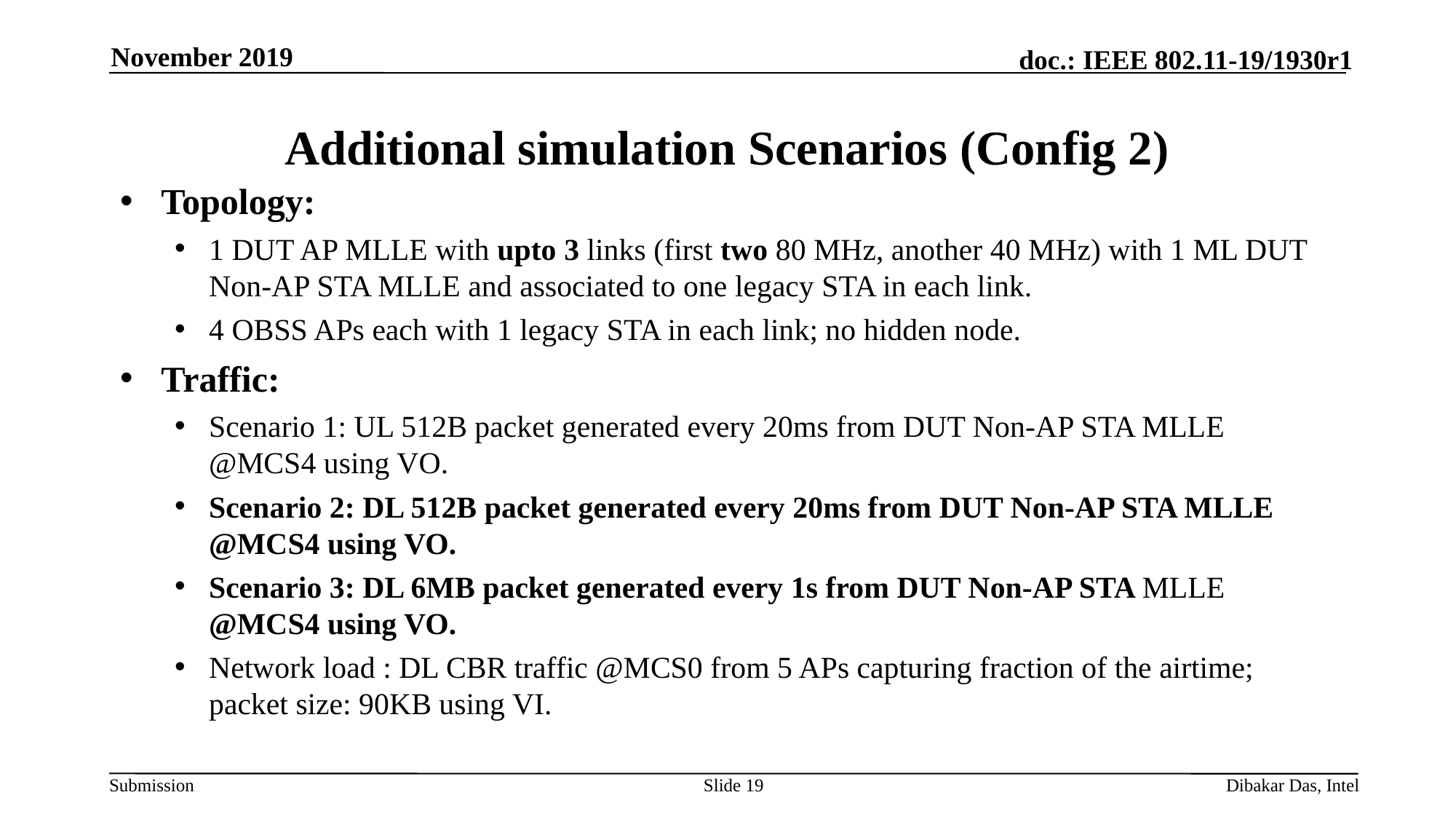

November 2019
# Additional simulation Scenarios (Config 2)
Topology:
1 DUT AP MLLE with upto 3 links (first two 80 MHz, another 40 MHz) with 1 ML DUT Non-AP STA MLLE and associated to one legacy STA in each link.
4 OBSS APs each with 1 legacy STA in each link; no hidden node.
Traffic:
Scenario 1: UL 512B packet generated every 20ms from DUT Non-AP STA MLLE @MCS4 using VO.
Scenario 2: DL 512B packet generated every 20ms from DUT Non-AP STA MLLE @MCS4 using VO.
Scenario 3: DL 6MB packet generated every 1s from DUT Non-AP STA MLLE @MCS4 using VO.
Network load : DL CBR traffic @MCS0 from 5 APs capturing fraction of the airtime; packet size: 90KB using VI.
Slide 19
Dibakar Das, Intel